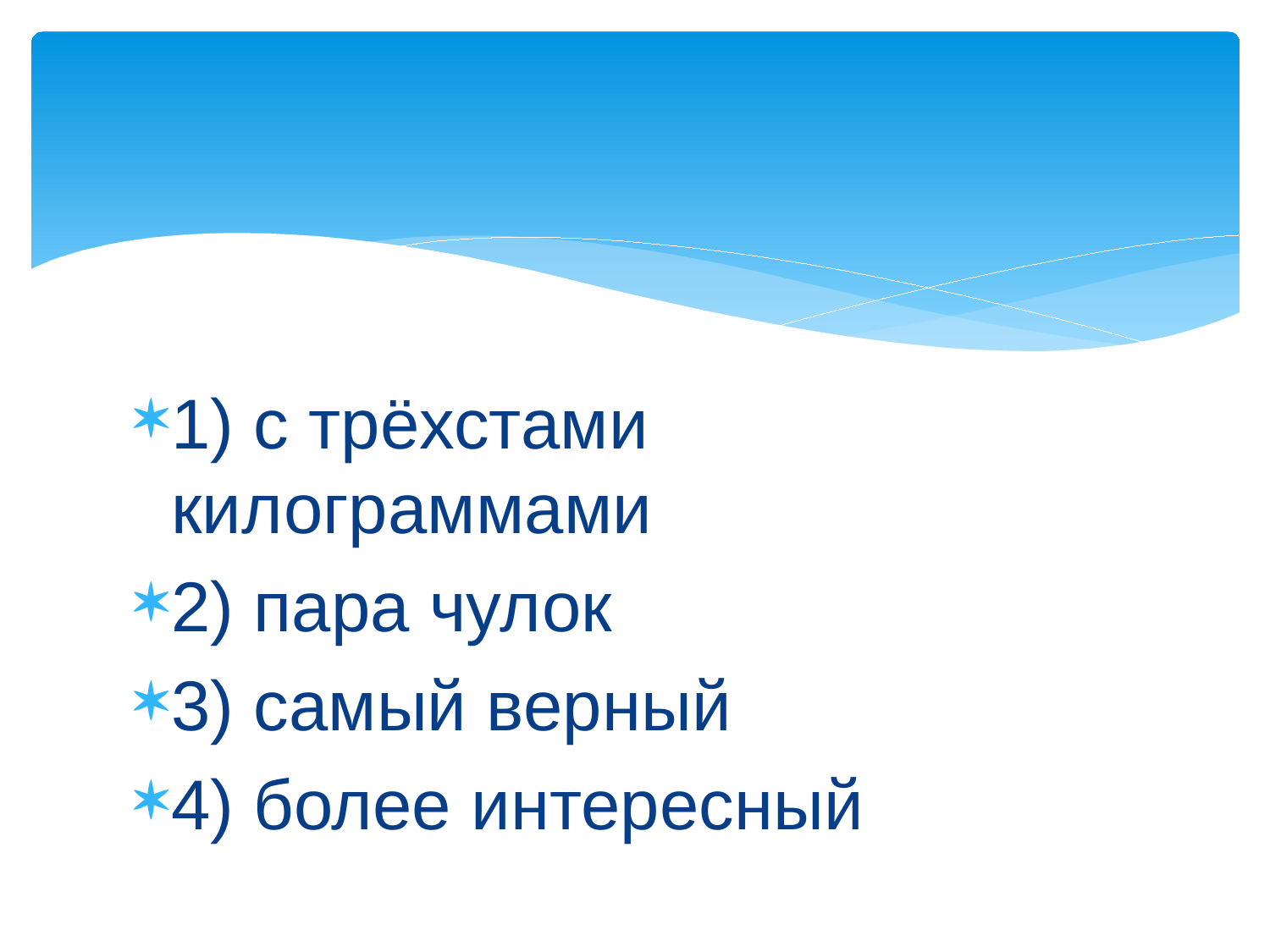

#
1) с трёхстами килограммами
2) пара чулок
3) самый верный
4) более интересный